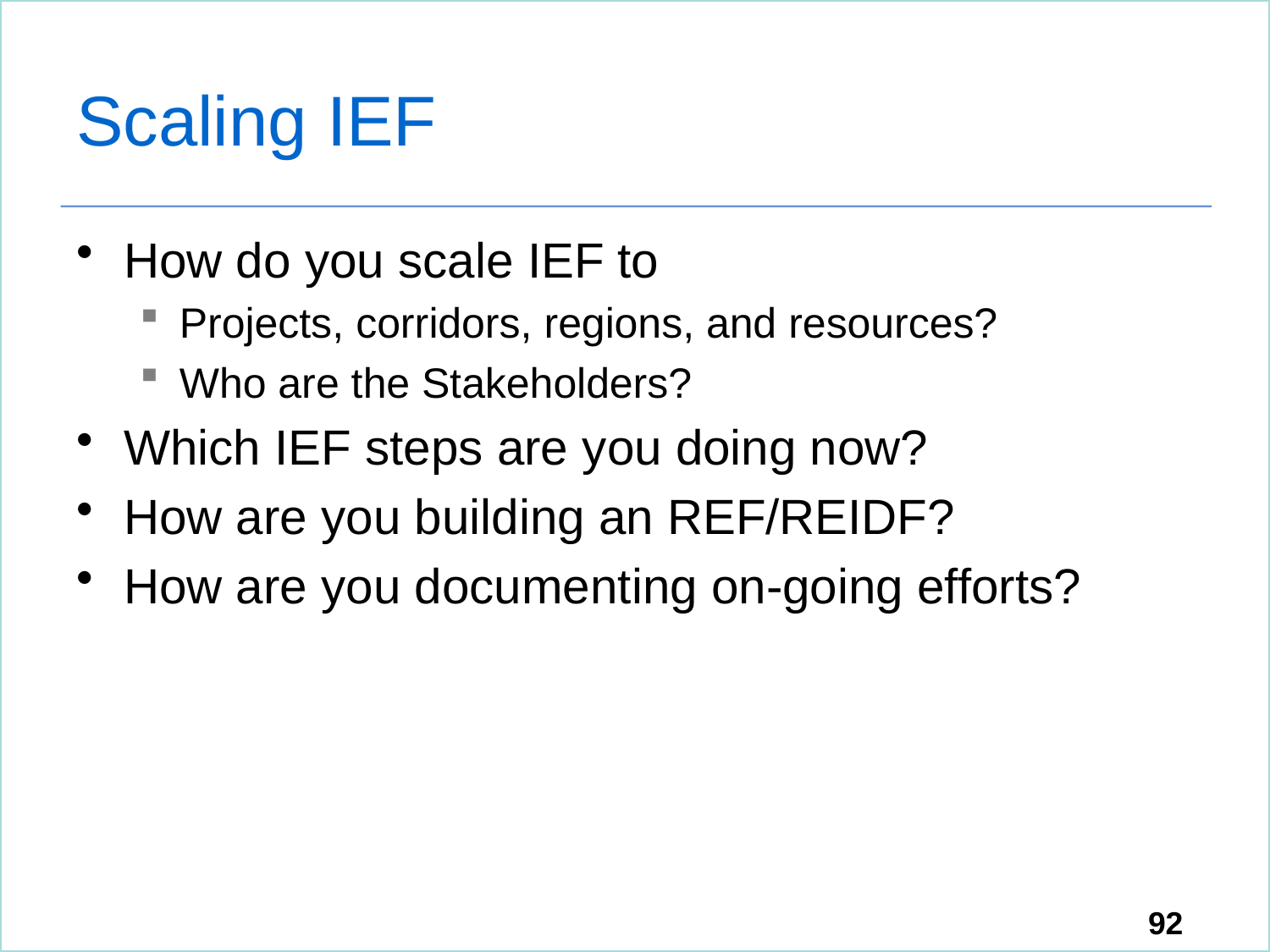

# Scaling IEF
How do you scale IEF to
Projects, corridors, regions, and resources?
Who are the Stakeholders?
Which IEF steps are you doing now?
How are you building an REF/REIDF?
How are you documenting on-going efforts?

92